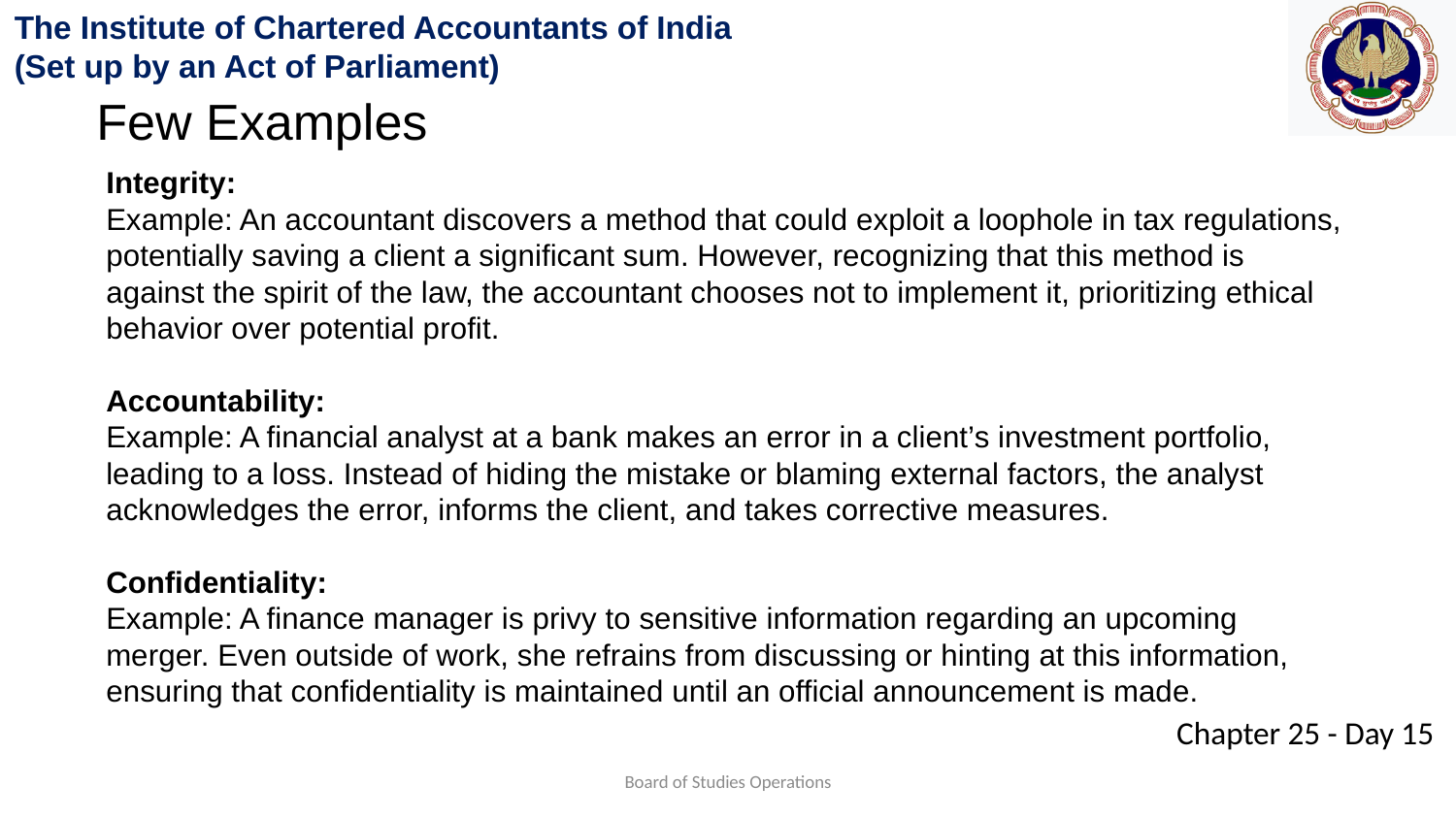

Few Examples

Integrity:
Example: An accountant discovers a method that could exploit a loophole in tax regulations, potentially saving a client a significant sum. However, recognizing that this method is against the spirit of the law, the accountant chooses not to implement it, prioritizing ethical behavior over potential profit.

Accountability:
Example: A financial analyst at a bank makes an error in a client’s investment portfolio, leading to a loss. Instead of hiding the mistake or blaming external factors, the analyst acknowledges the error, informs the client, and takes corrective measures.

Confidentiality:
Example: A finance manager is privy to sensitive information regarding an upcoming merger. Even outside of work, she refrains from discussing or hinting at this information, ensuring that confidentiality is maintained until an official announcement is made.
Board of Studies Operations